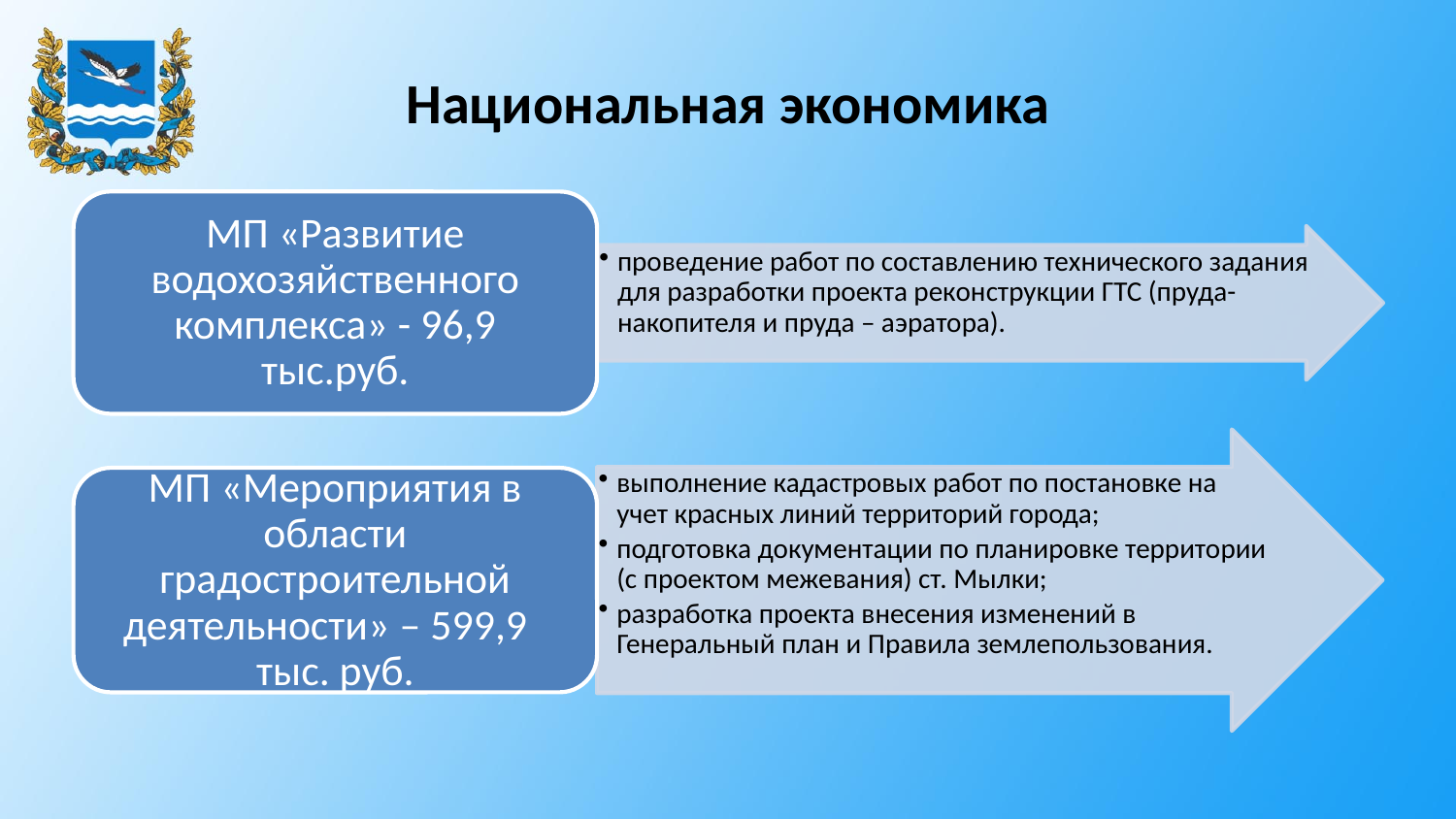

# Национальная экономика
проведение работ по составлению технического задания для разработки проекта реконструкции ГТС (пруда-накопителя и пруда – аэратора).
МП «Развитие водохозяйственного комплекса» - 96,9 тыс.руб.
выполнение кадастровых работ по постановке на учет красных линий территорий города;
подготовка документации по планировке территории (с проектом межевания) ст. Мылки;
разработка проекта внесения изменений в Генеральный план и Правила землепользования.
МП «Мероприятия в области градостроительной деятельности» – 599,9   тыс. руб.